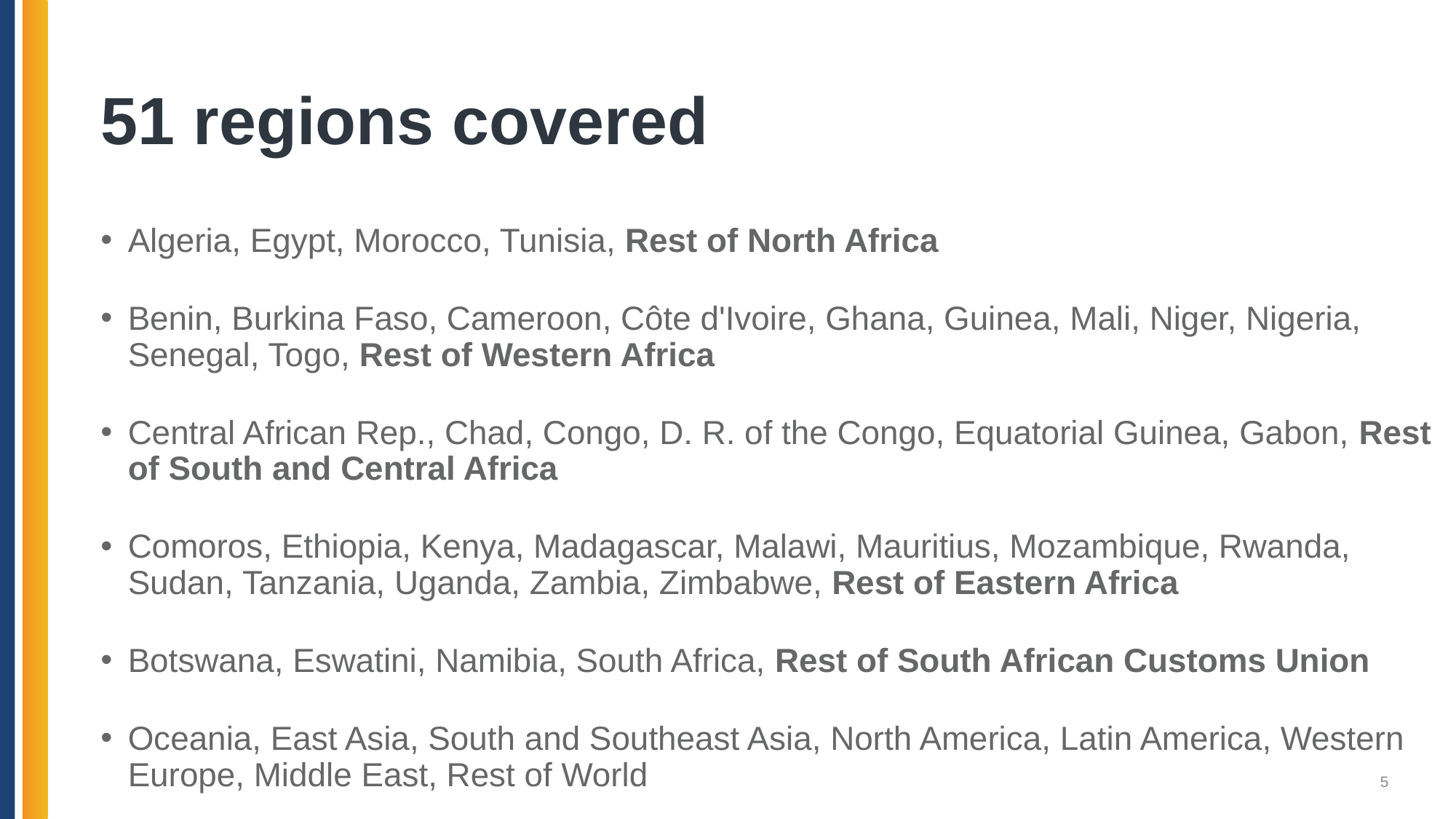

# 51 regions covered
Algeria, Egypt, Morocco, Tunisia, Rest of North Africa

Benin, Burkina Faso, Cameroon, Côte d'Ivoire, Ghana, Guinea, Mali, Niger, Nigeria, Senegal, Togo, Rest of Western Africa

Central African Rep., Chad, Congo, D. R. of the Congo, Equatorial Guinea, Gabon, Rest of South and Central Africa

Comoros, Ethiopia, Kenya, Madagascar, Malawi, Mauritius, Mozambique, Rwanda, Sudan, Tanzania, Uganda, Zambia, Zimbabwe, Rest of Eastern Africa

Botswana, Eswatini, Namibia, South Africa, Rest of South African Customs Union

Oceania, East Asia, South and Southeast Asia, North America, Latin America, Western Europe, Middle East, Rest of World
5